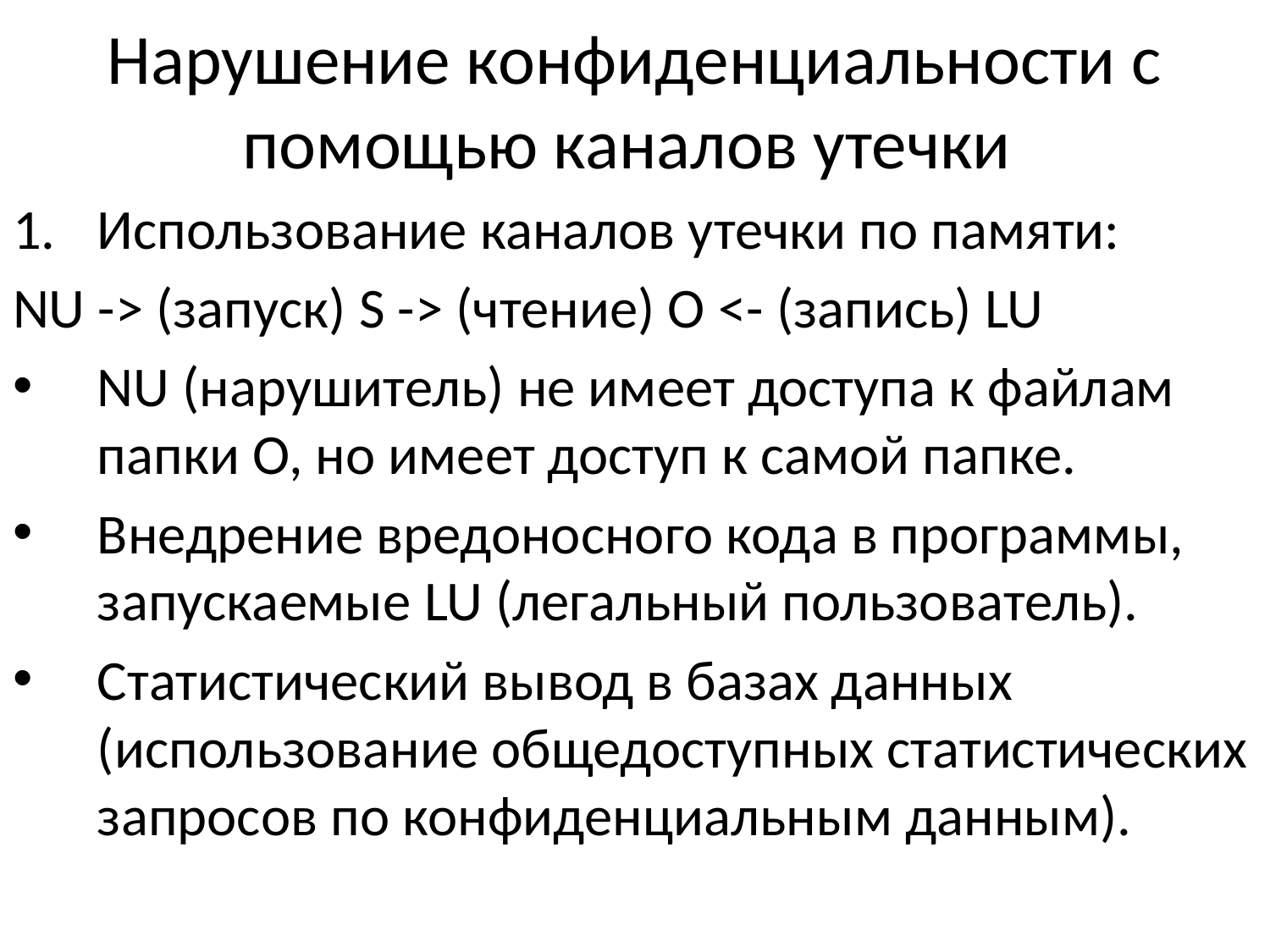

# Нарушение конфиденциальности с помощью каналов утечки
Использование каналов утечки по памяти:
NU -> (запуск) S -> (чтение) O <- (запись) LU
NU (нарушитель) не имеет доступа к файлам папки O, но имеет доступ к самой папке.
Внедрение вредоносного кода в программы, запускаемые LU (легальный пользователь).
Статистический вывод в базах данных (использование общедоступных статистических запросов по конфиденциальным данным).